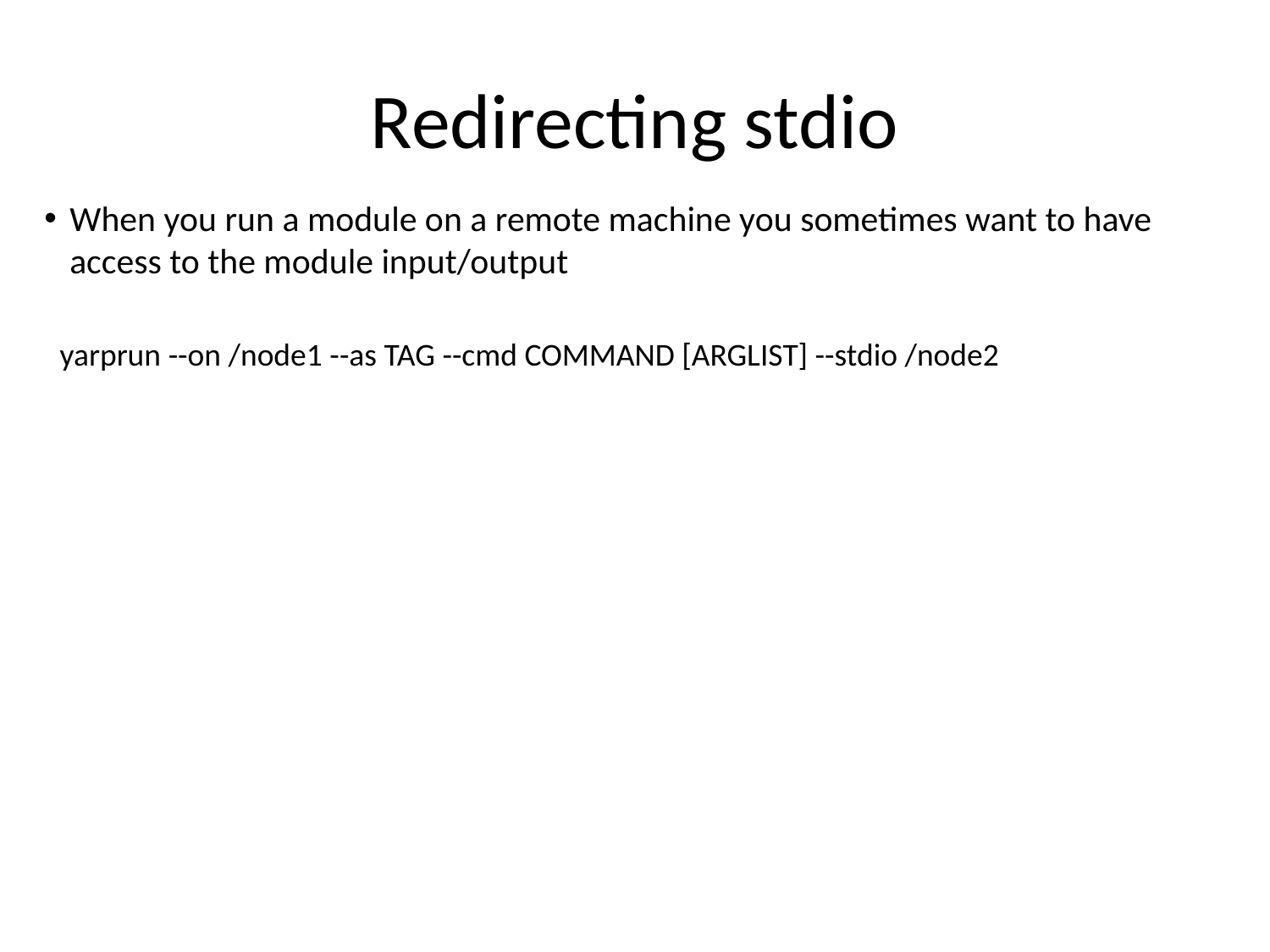

# Redirecting stdio
When you run a module on a remote machine you sometimes want to have access to the module input/output
yarprun --on /node1 --as TAG --cmd COMMAND [ARGLIST] --stdio /node2